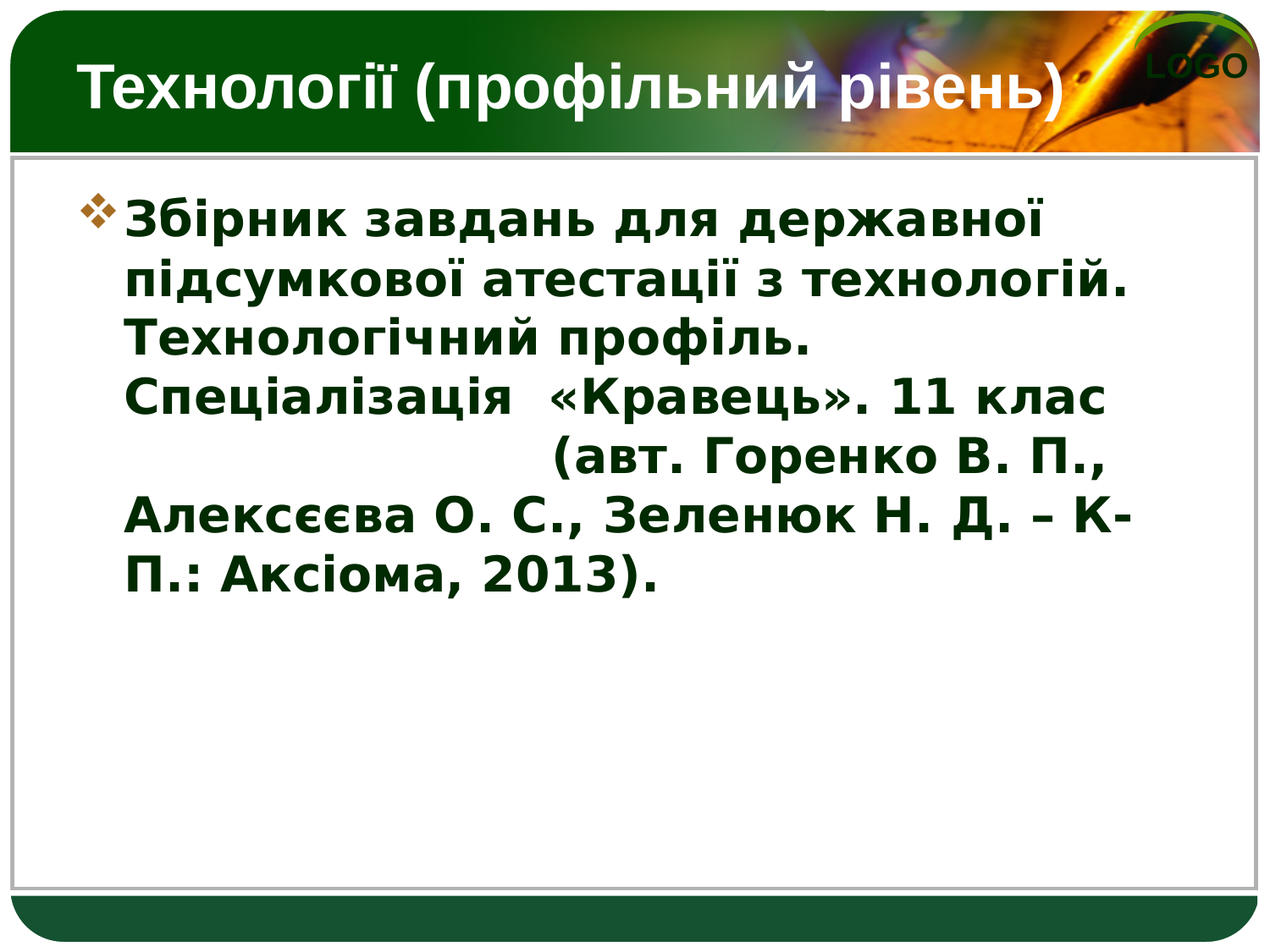

# Технології (профільний рівень)
Збірник завдань для державної підсумкової атестації з технологій. Технологічний профіль. Спеціалізація  «Кравець». 11 клас                               (авт. Горенко В. П., Алексєєва О. С., Зеленюк Н. Д. – К-П.: Аксіома, 2013).